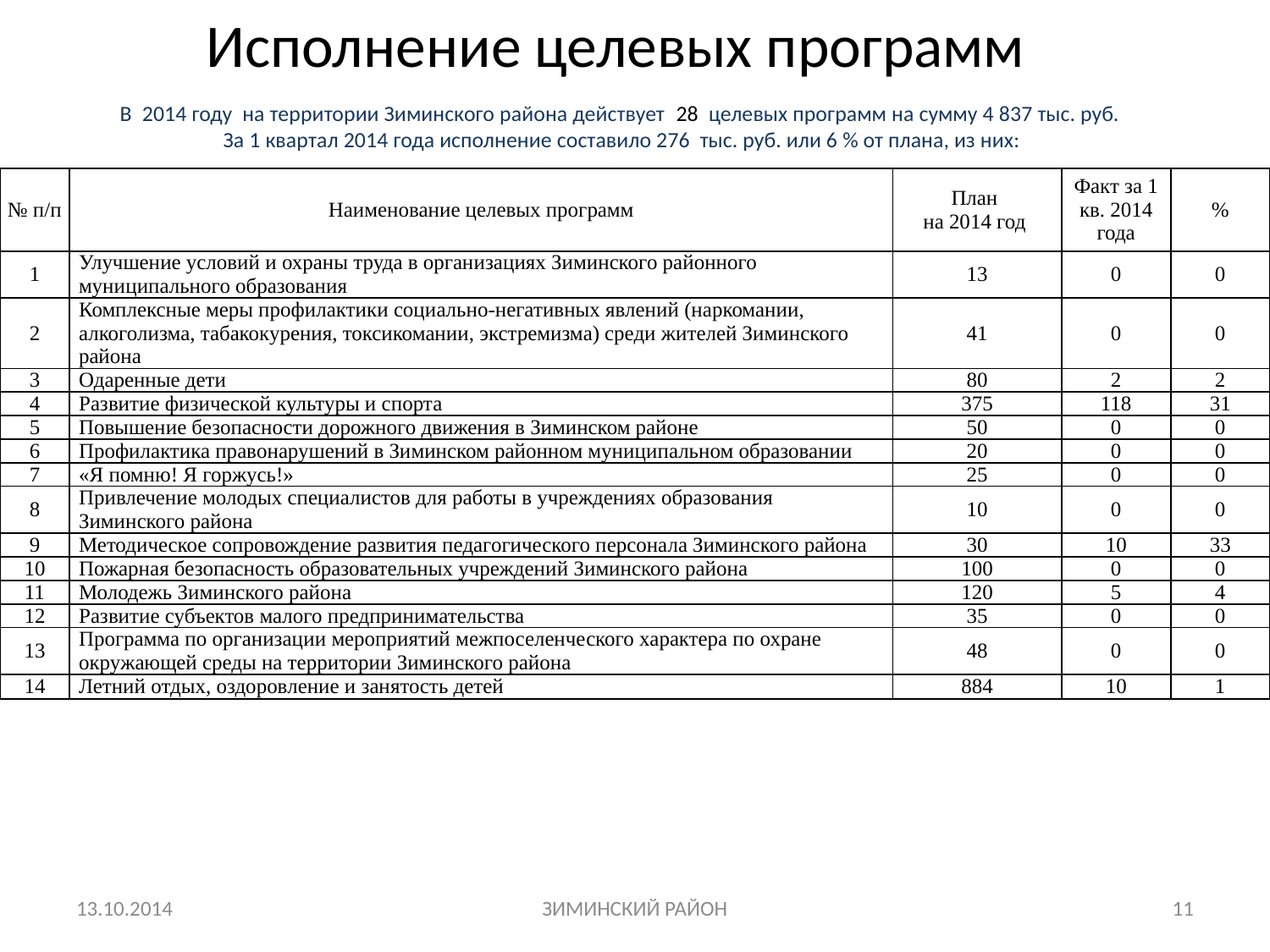

# Исполнение целевых программ ор В  2014 году  на территории Зиминского района действует  28  целевых программ на сумму 4 837 тыс. руб. За 1 квартал 2014 года исполнение составило 276  тыс. руб. или 6 % от плана, из них:
| № п/п | Наименование целевых программ | План на 2014 год | Факт за 1 кв. 2014 года | % |
| --- | --- | --- | --- | --- |
| 1 | Улучшение условий и охраны труда в организациях Зиминского районного муниципального образования | 13 | 0 | 0 |
| 2 | Комплексные меры профилактики социально-негативных явлений (наркомании, алкоголизма, табакокурения, токсикомании, экстремизма) среди жителей Зиминского района | 41 | 0 | 0 |
| 3 | Одаренные дети | 80 | 2 | 2 |
| 4 | Развитие физической культуры и спорта | 375 | 118 | 31 |
| 5 | Повышение безопасности дорожного движения в Зиминском районе | 50 | 0 | 0 |
| 6 | Профилактика правонарушений в Зиминском районном муниципальном образовании | 20 | 0 | 0 |
| 7 | «Я помню! Я горжусь!» | 25 | 0 | 0 |
| 8 | Привлечение молодых специалистов для работы в учреждениях образования Зиминского района | 10 | 0 | 0 |
| 9 | Методическое сопровождение развития педагогического персонала Зиминского района | 30 | 10 | 33 |
| 10 | Пожарная безопасность образовательных учреждений Зиминского района | 100 | 0 | 0 |
| 11 | Молодежь Зиминского района | 120 | 5 | 4 |
| 12 | Развитие субъектов малого предпринимательства | 35 | 0 | 0 |
| 13 | Программа по организации мероприятий межпоселенческого характера по охране окружающей среды на территории Зиминского района | 48 | 0 | 0 |
| 14 | Летний отдых, оздоровление и занятость детей | 884 | 10 | 1 |
13.10.2014
ЗИМИНСКИЙ РАЙОН
11